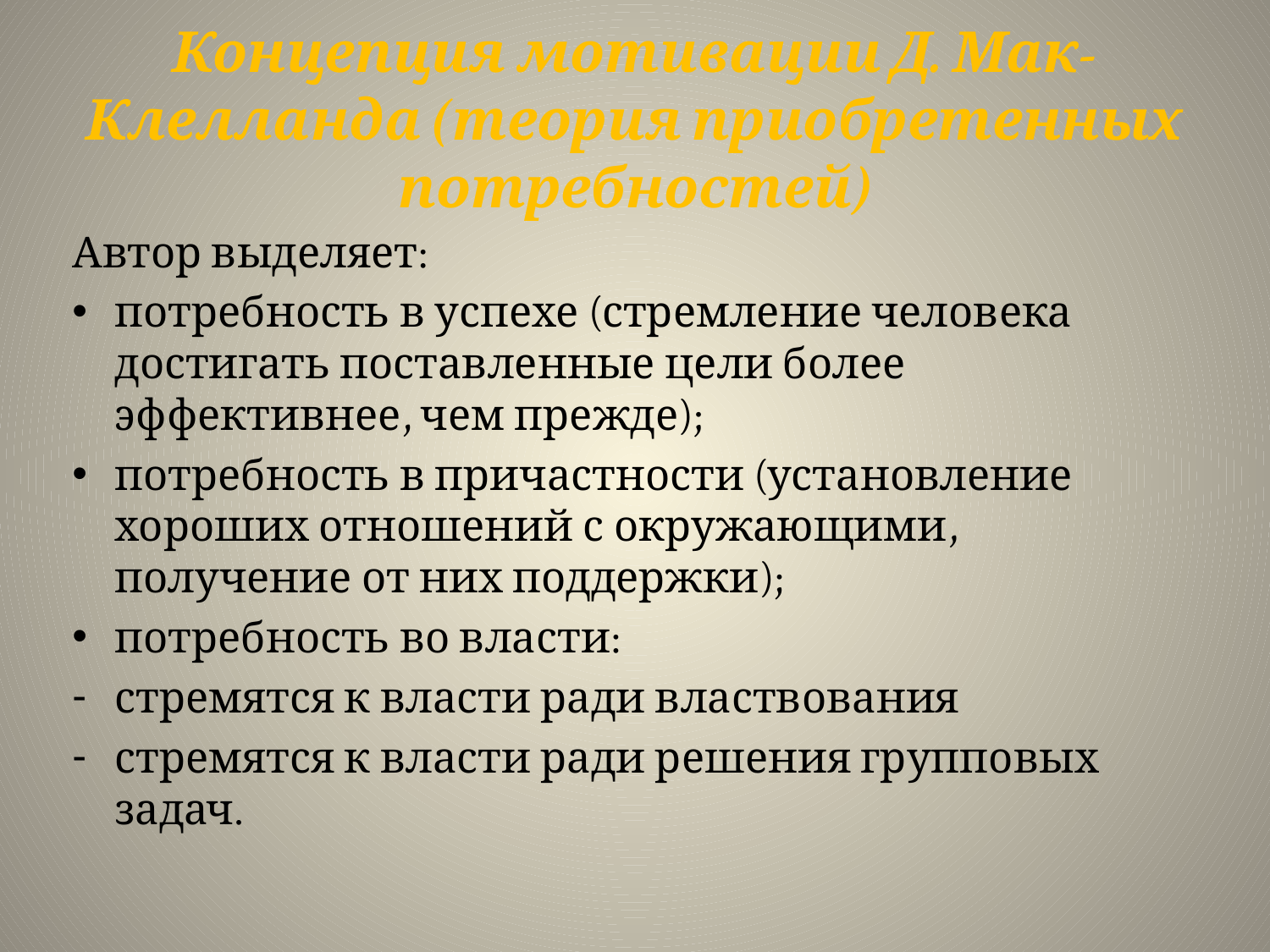

# Концепция мотивации Д. Мак-Клелланда (теория приобретенных потребностей)
Автор выделяет:
потребность в успехе (стремление человека достигать поставленные цели более эффективнее, чем прежде);
потребность в причастности (установление хороших отношений с окружающими, получение от них поддержки);
потребность во власти:
стремятся к власти ради властвования
стремятся к власти ради решения групповых задач.